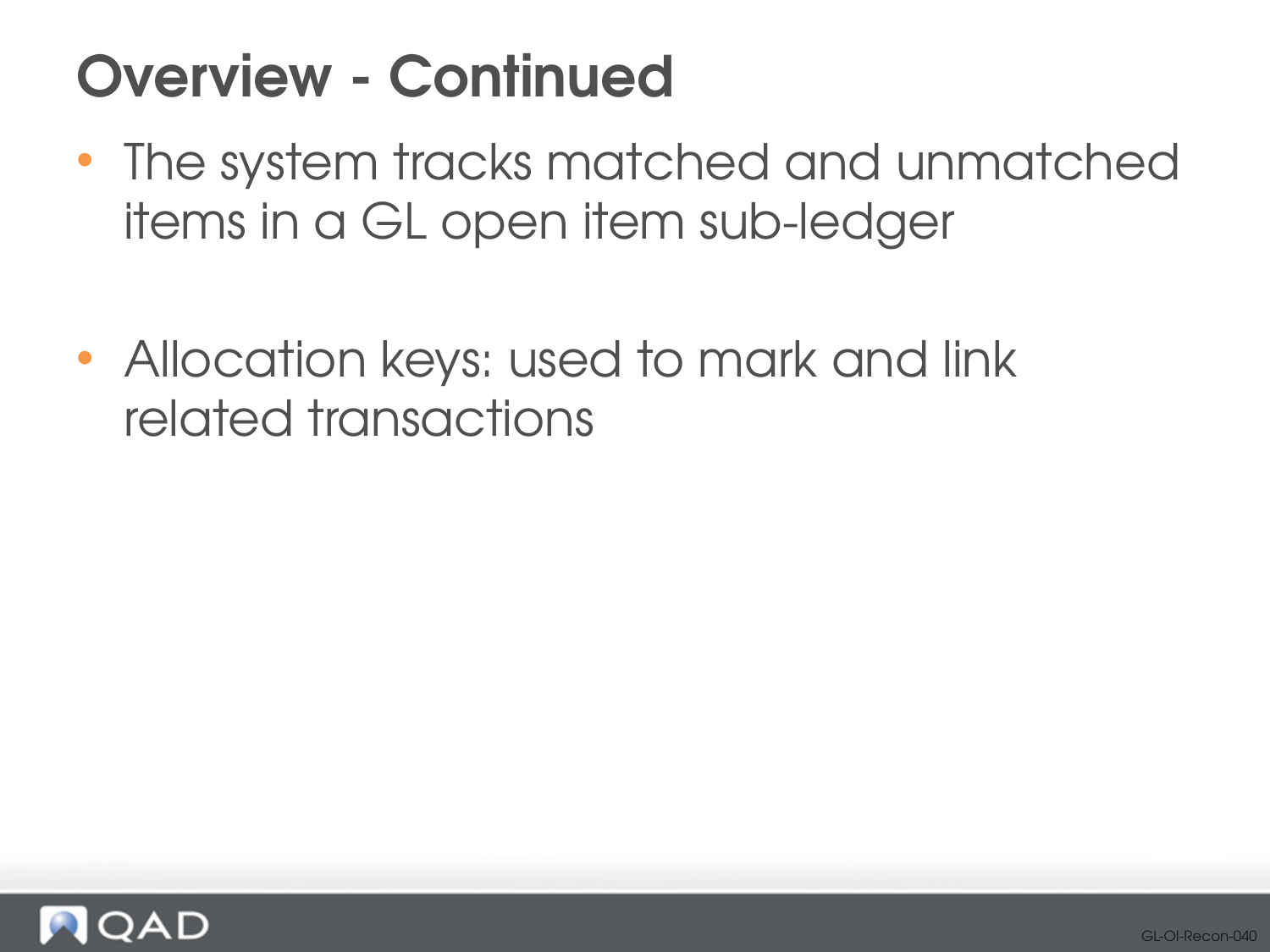

# Overview - Continued
The system tracks matched and unmatched items in a GL open item sub-ledger

Allocation keys: used to mark and link related transactions

GL-OI-Recon-040